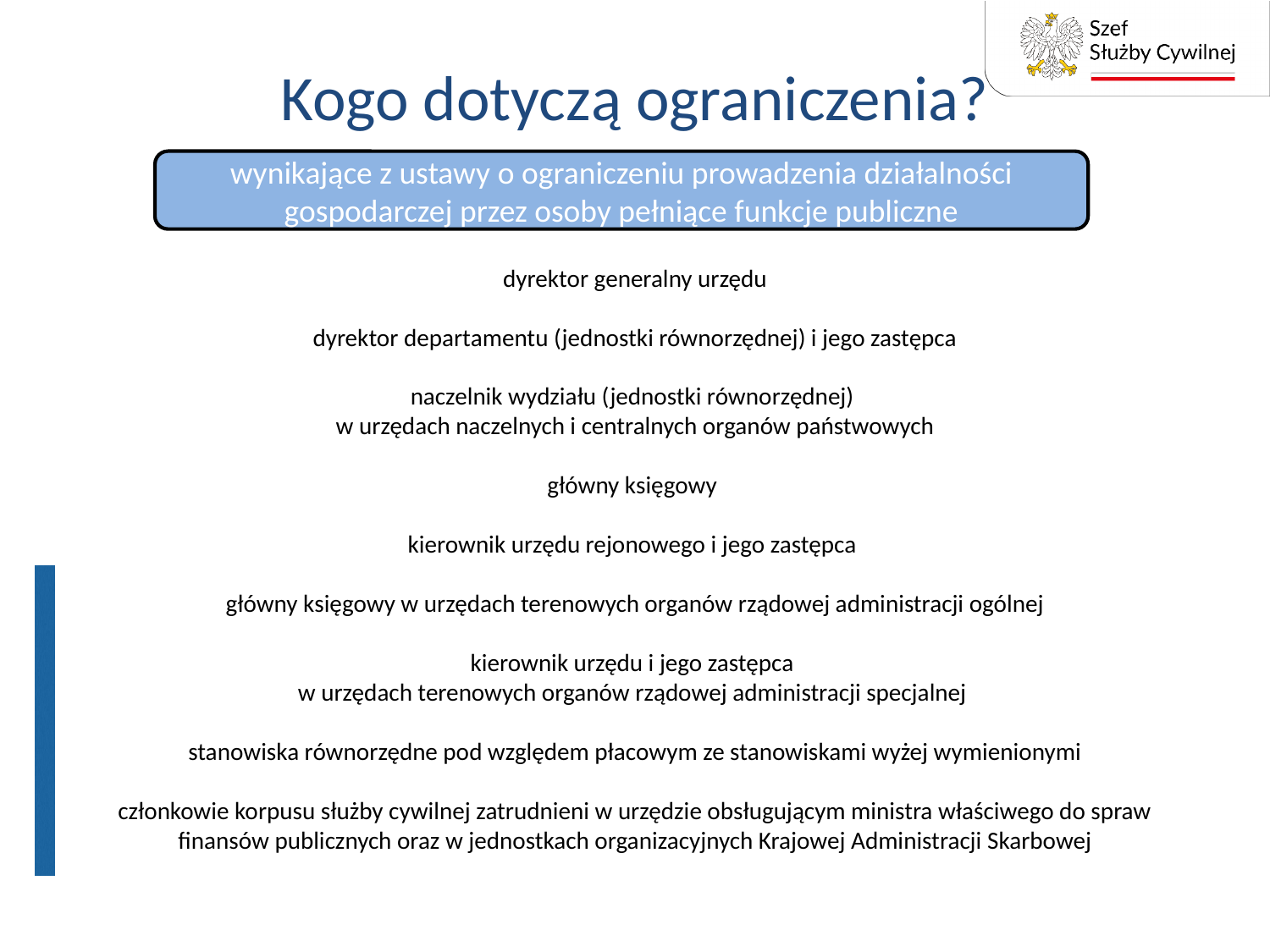

# Kogo dotyczą ograniczenia?
wynikające z ustawy o ograniczeniu prowadzenia działalności gospodarczej przez osoby pełniące funkcje publiczne
dyrektor generalny urzędu

dyrektor departamentu (jednostki równorzędnej) i jego zastępca

naczelnik wydziału (jednostki równorzędnej)
w urzędach naczelnych i centralnych organów państwowych

główny księgowy

kierownik urzędu rejonowego i jego zastępca

główny księgowy w urzędach terenowych organów rządowej administracji ogólnej

kierownik urzędu i jego zastępca
w urzędach terenowych organów rządowej administracji specjalnej

stanowiska równorzędne pod względem płacowym ze stanowiskami wyżej wymienionymi

członkowie korpusu służby cywilnej zatrudnieni w urzędzie obsługującym ministra właściwego do spraw finansów publicznych oraz w jednostkach organizacyjnych Krajowej Administracji Skarbowej